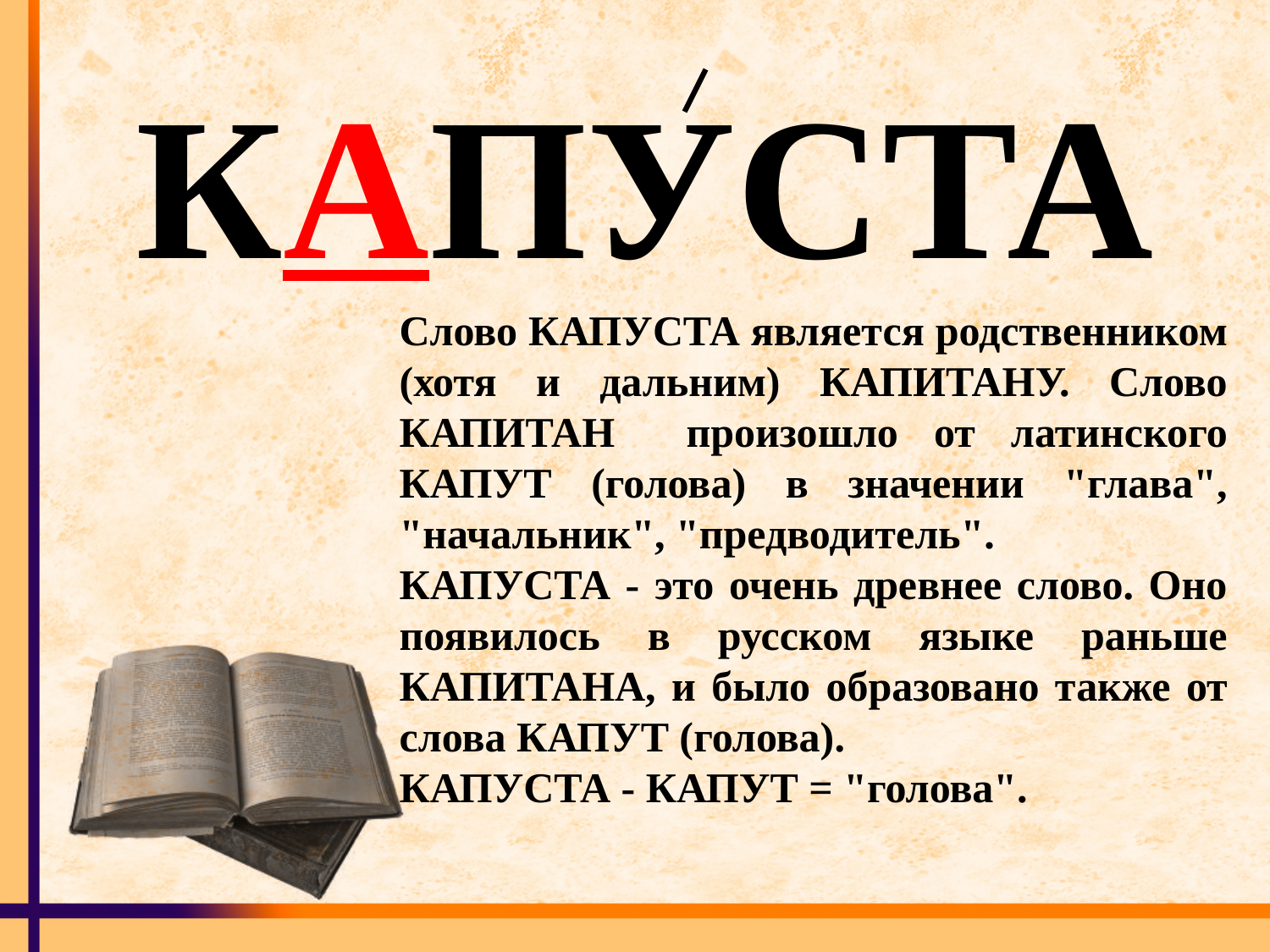

КАПУСТА

Слово КАПУСТА является родственником (хотя и дальним) КАПИТАНУ. Слово КАПИТАН  произошло от латинского КАПУТ (голова) в значении "глава", "начальник", "предводитель".
КАПУСТА - это очень древнее слово. Оно появилось в русском языке раньше КАПИТАНА, и было образовано также от слова КАПУТ (голова).
КАПУСТА - КАПУТ = "голова".